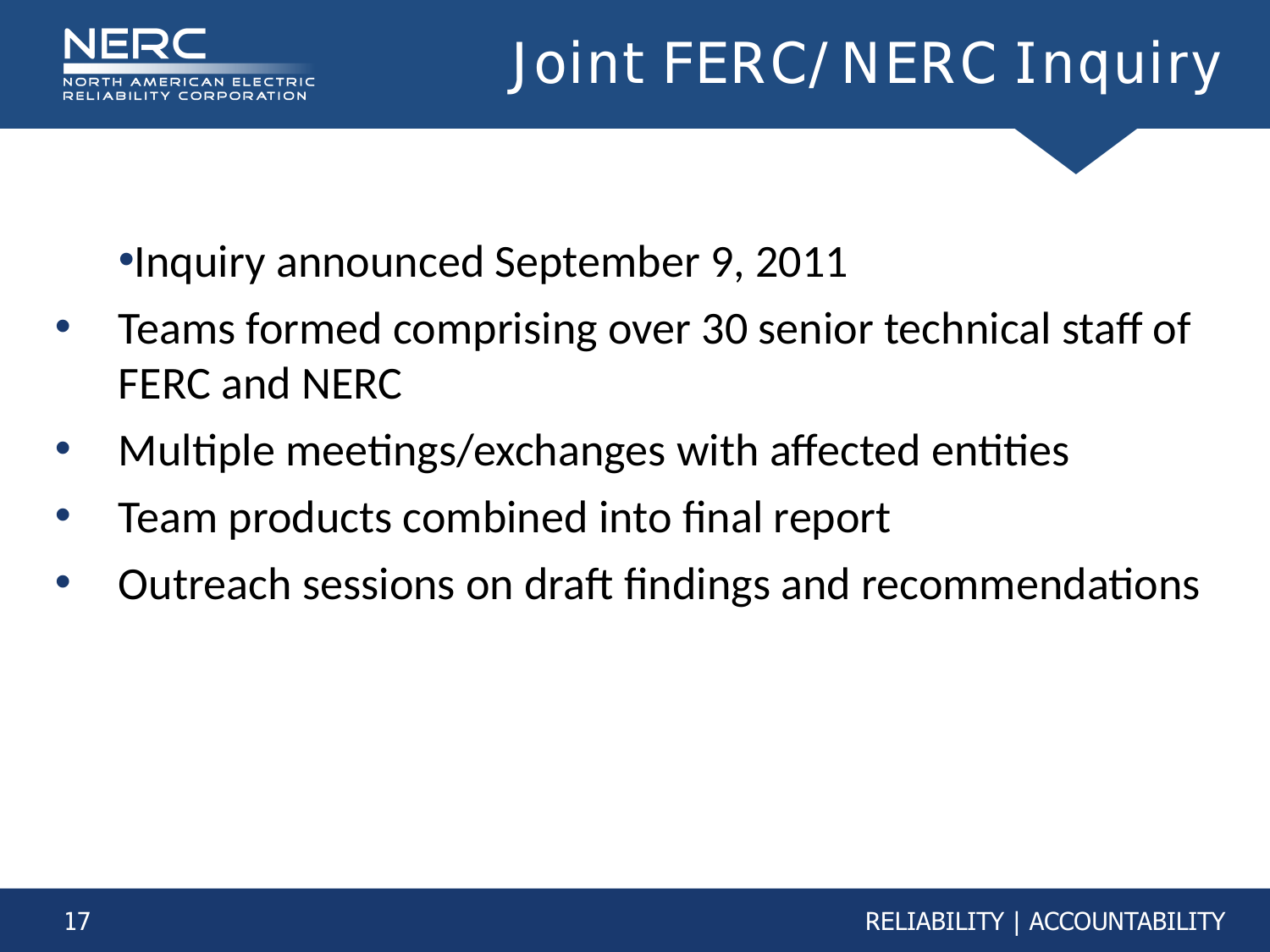

# Joint FERC/NERC Inquiry

Inquiry announced September 9, 2011
Teams formed comprising over 30 senior technical staff of FERC and NERC
Multiple meetings/exchanges with affected entities
Team products combined into final report
Outreach sessions on draft findings and recommendations